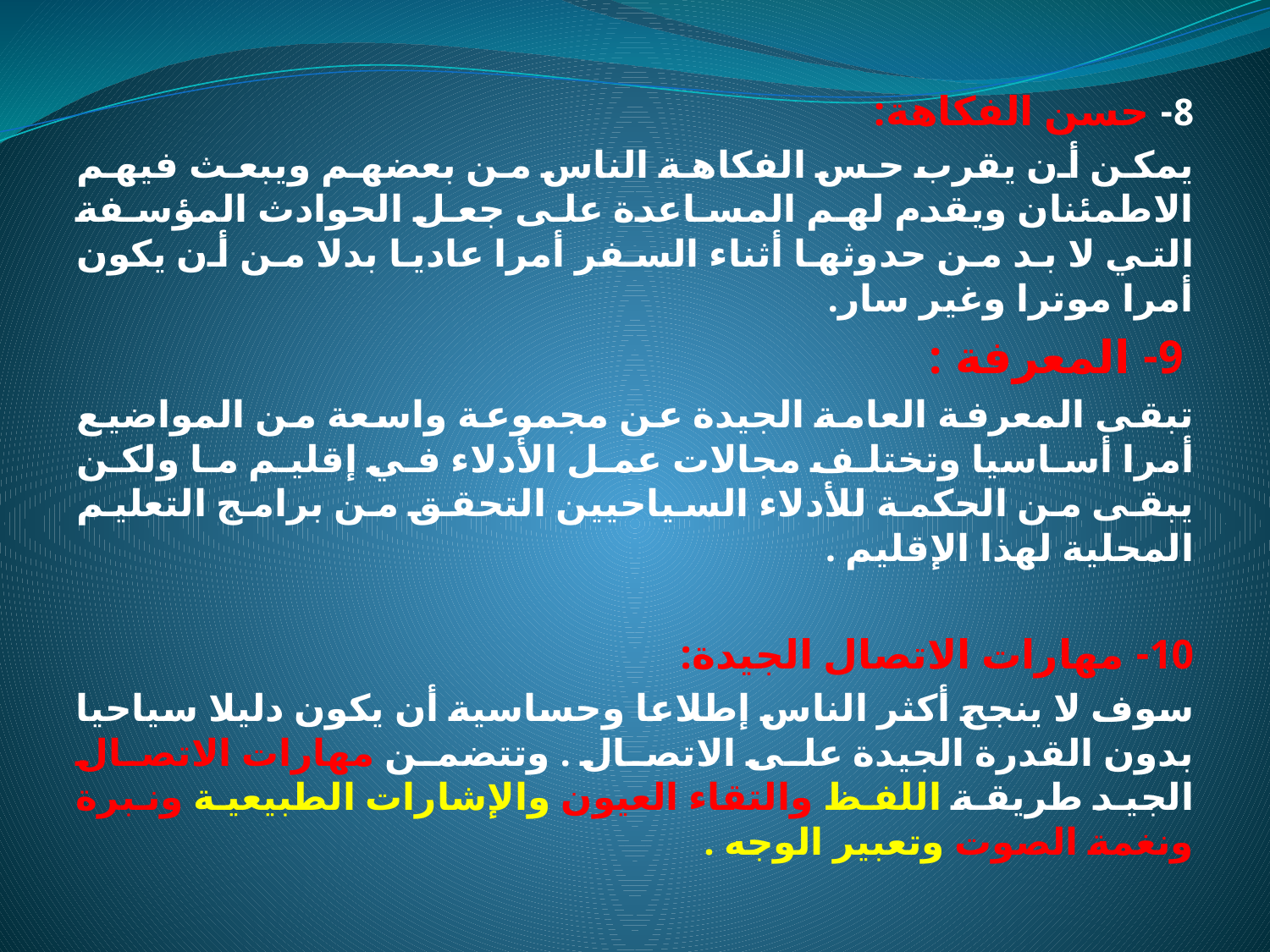

8- حسن الفكاهة:
يمكن أن يقرب حس الفكاهة الناس من بعضهم ويبعث فيهم الاطمئنان ويقدم لهم المساعدة على جعل الحوادث المؤسفة التي لا بد من حدوثها أثناء السفر أمرا عاديا بدلا من أن يكون أمرا موترا وغير سار.
 9- المعرفة :
تبقى المعرفة العامة الجيدة عن مجموعة واسعة من المواضيع أمرا أساسيا وتختلف مجالات عمل الأدلاء في إقليم ما ولكن يبقى من الحكمة للأدلاء السياحيين التحقق من برامج التعليم المحلية لهذا الإقليم .

10- مهارات الاتصال الجيدة:
سوف لا ينجح أكثر الناس إطلاعا وحساسية أن يكون دليلا سياحيا بدون القدرة الجيدة على الاتصال . وتتضمن مهارات الاتصال الجيد طريقة اللفظ والتقاء العيون والإشارات الطبيعية ونبرة ونغمة الصوت وتعبير الوجه .